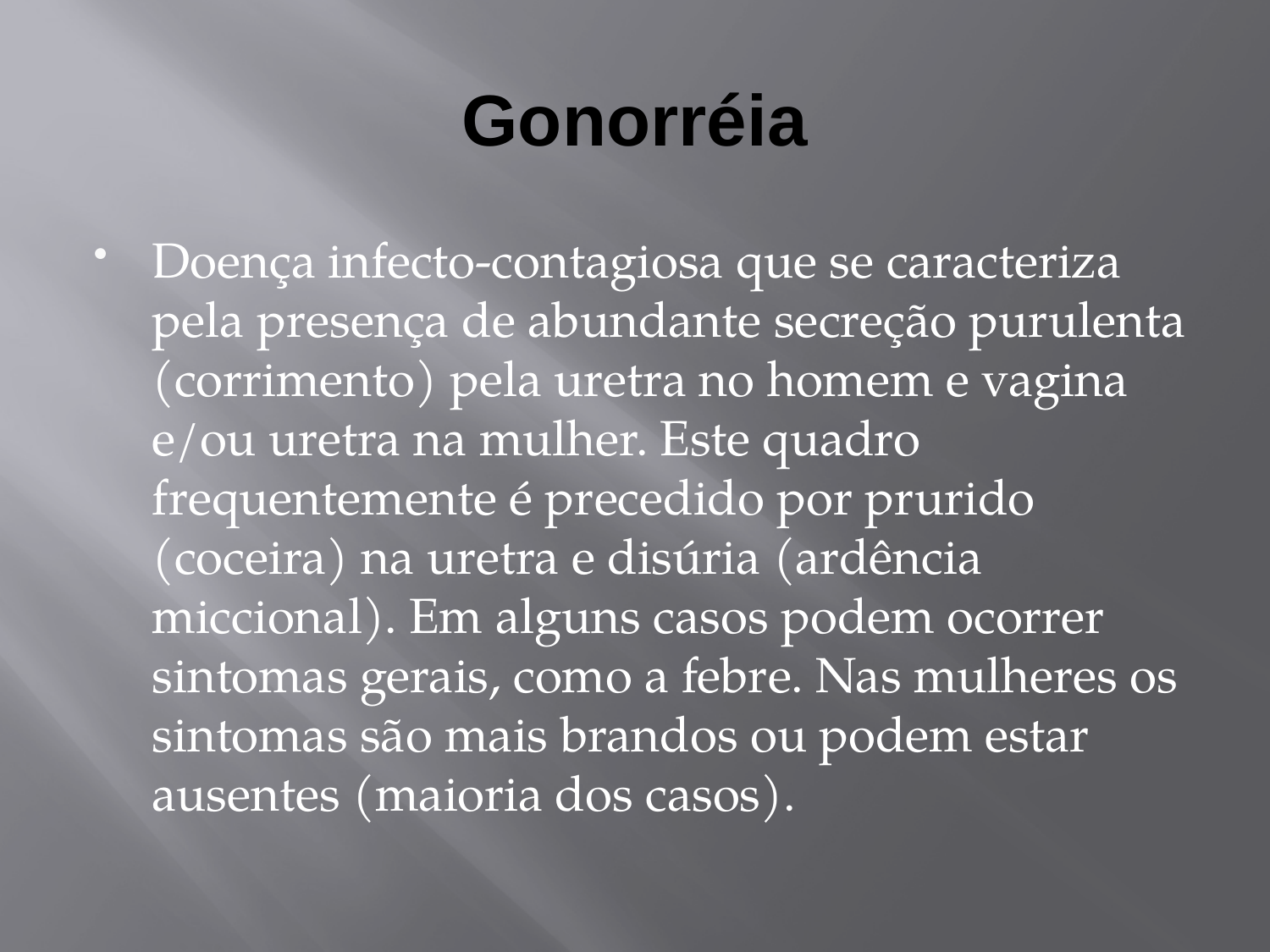

# Gonorréia
Doença infecto-contagiosa que se caracteriza pela presença de abundante secreção purulenta (corrimento) pela uretra no homem e vagina e/ou uretra na mulher. Este quadro frequentemente é precedido por prurido (coceira) na uretra e disúria (ardência miccional). Em alguns casos podem ocorrer sintomas gerais, como a febre. Nas mulheres os sintomas são mais brandos ou podem estar ausentes (maioria dos casos).